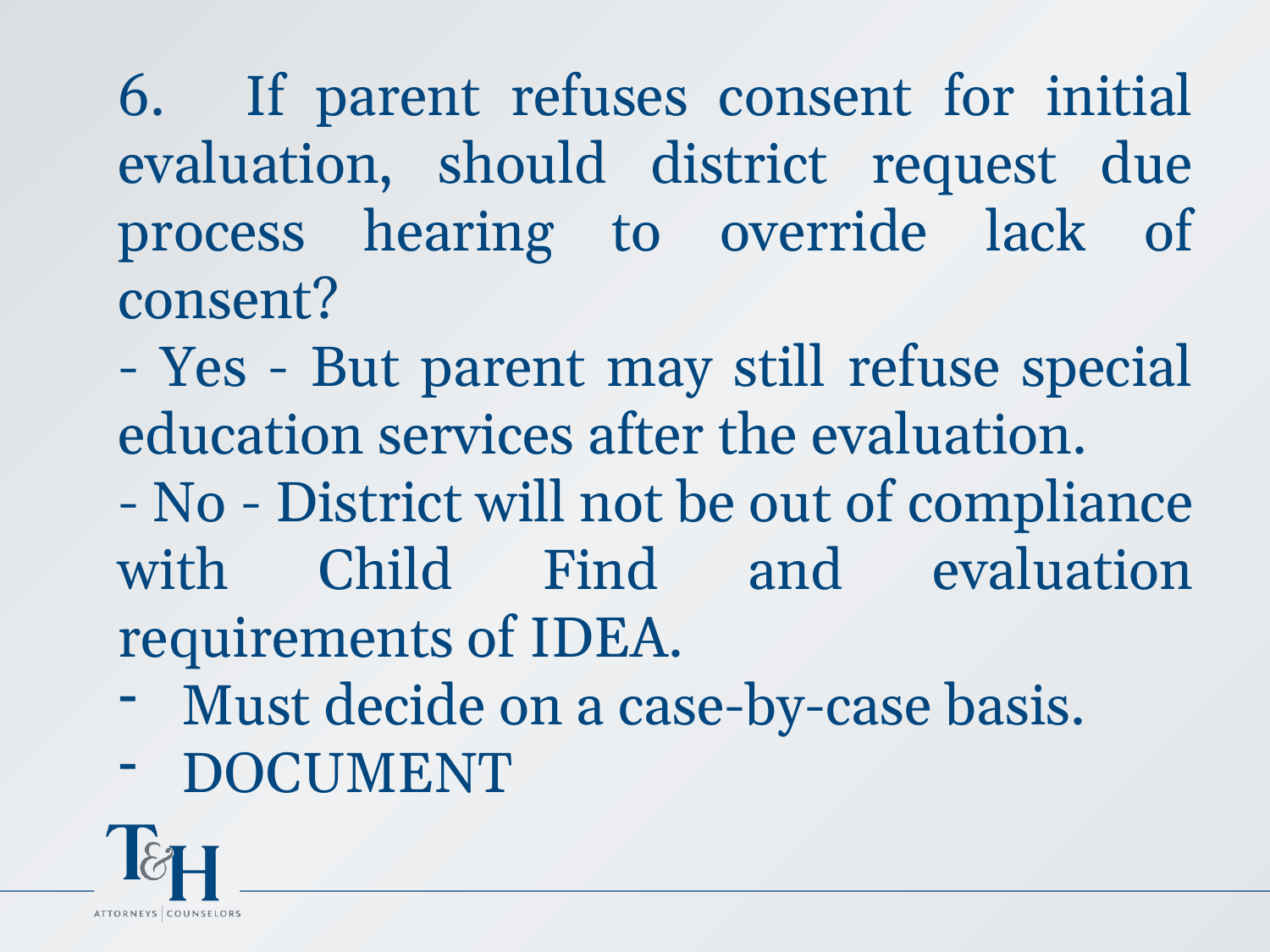

6.	If parent refuses consent for initial evaluation, should district request due process hearing to override lack of consent?
- Yes - But parent may still refuse special education services after the evaluation.
- No - District will not be out of compliance with Child Find and evaluation requirements of IDEA.
Must decide on a case-by-case basis.
DOCUMENT